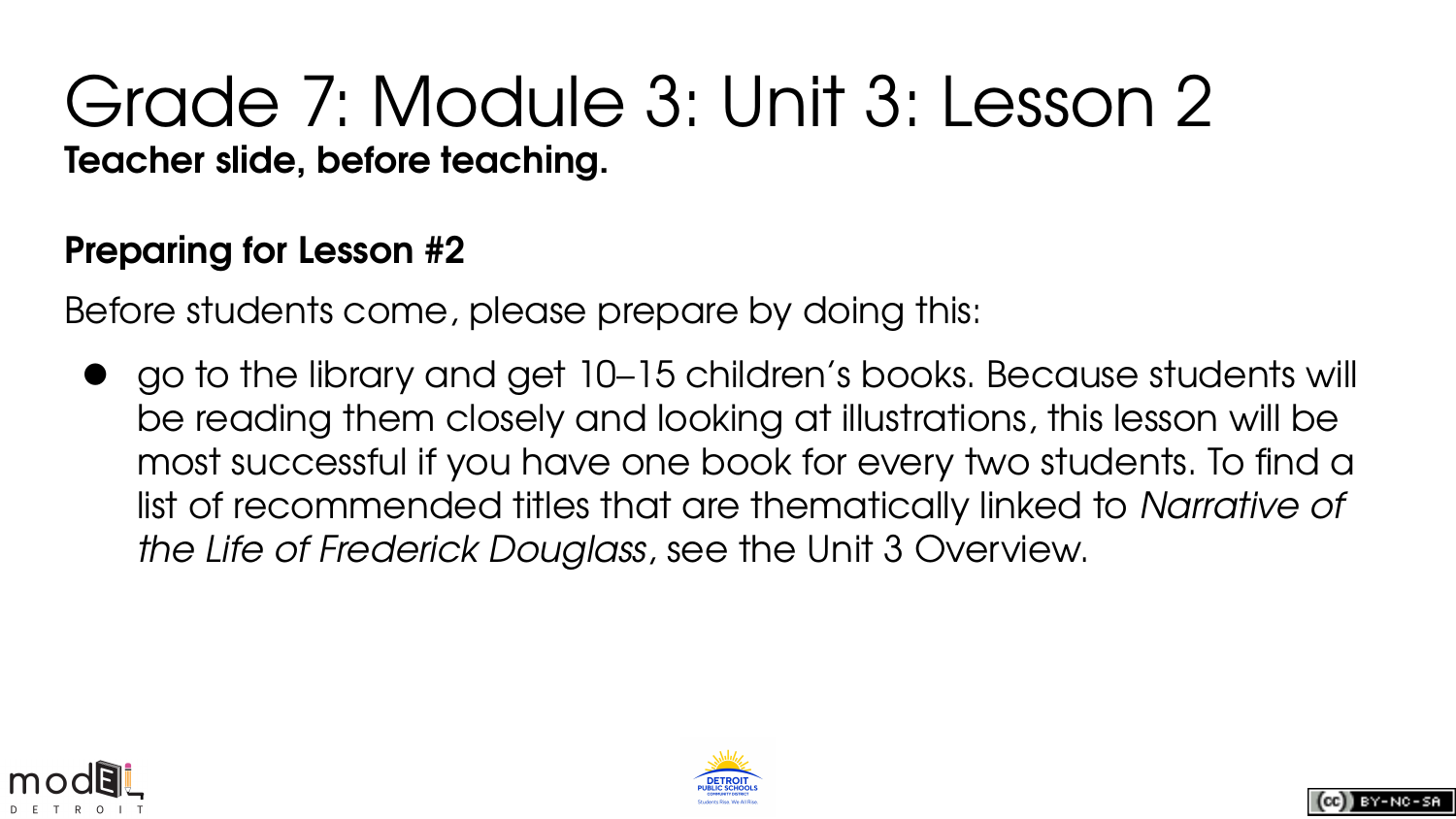

Grade 7: Module 3: Unit 3: Lesson 2
Teacher slide, before teaching.

Preparing for Lesson #2
Before students come, please prepare by doing this:
go to the library and get 10–15 children’s books. Because students will be reading them closely and looking at illustrations, this lesson will be most successful if you have one book for every two students. To find a list of recommended titles that are thematically linked to Narrative of the Life of Frederick Douglass, see the Unit 3 Overview.

.